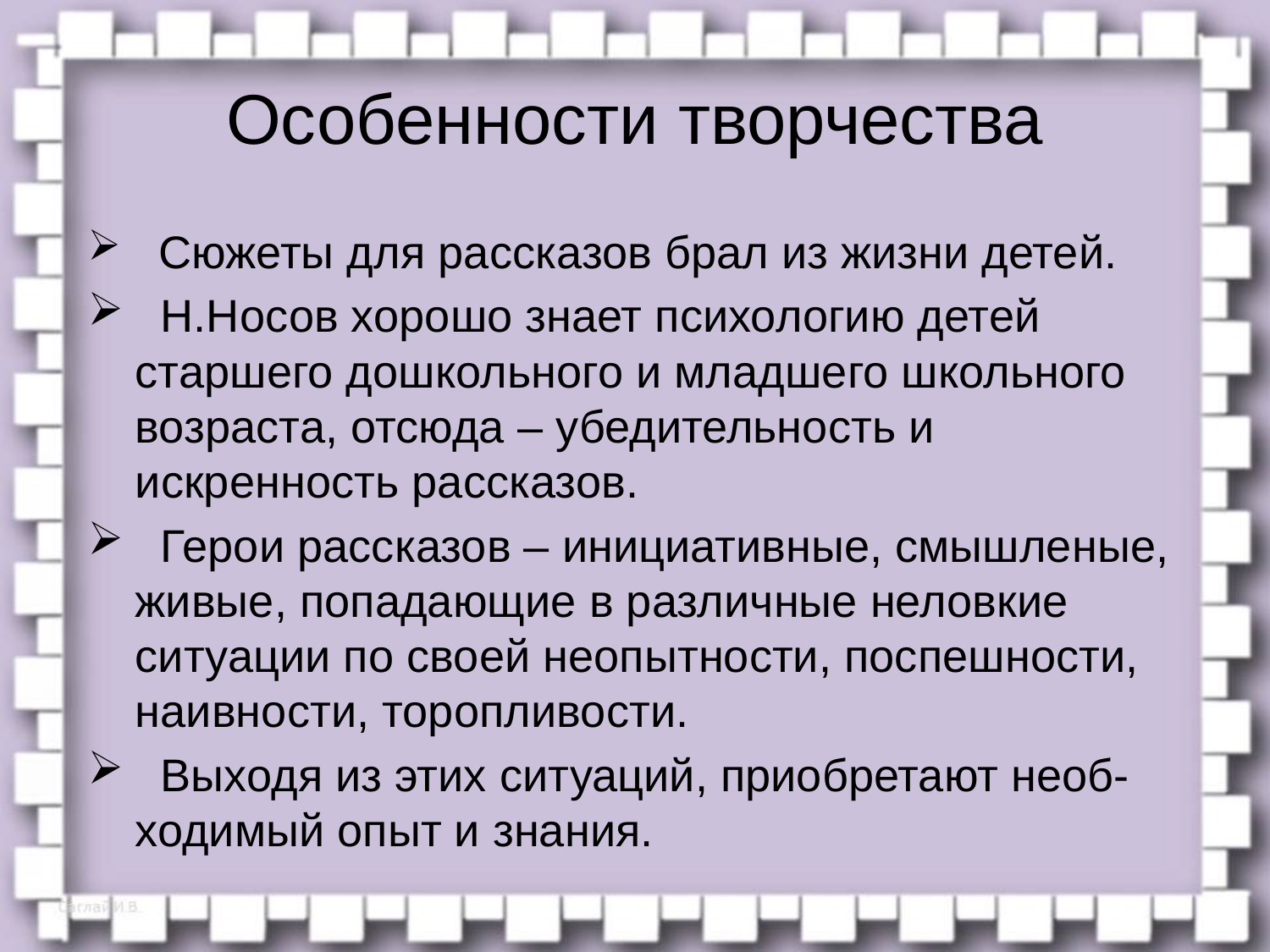

# Особенности творчества
  Сюжеты для рассказов брал из жизни детей.
  Н.Носов хорошо знает психологию детей старшего дошкольного и младшего школьного возраста, отсюда – убедительность и искренность рассказов.
  Герои рассказов – инициативные, смышленые, живые, попадающие в различные неловкие ситуации по своей неопытности, поспешности, наивности, торопливости.
  Выходя из этих ситуаций, приобретают необ-ходимый опыт и знания.